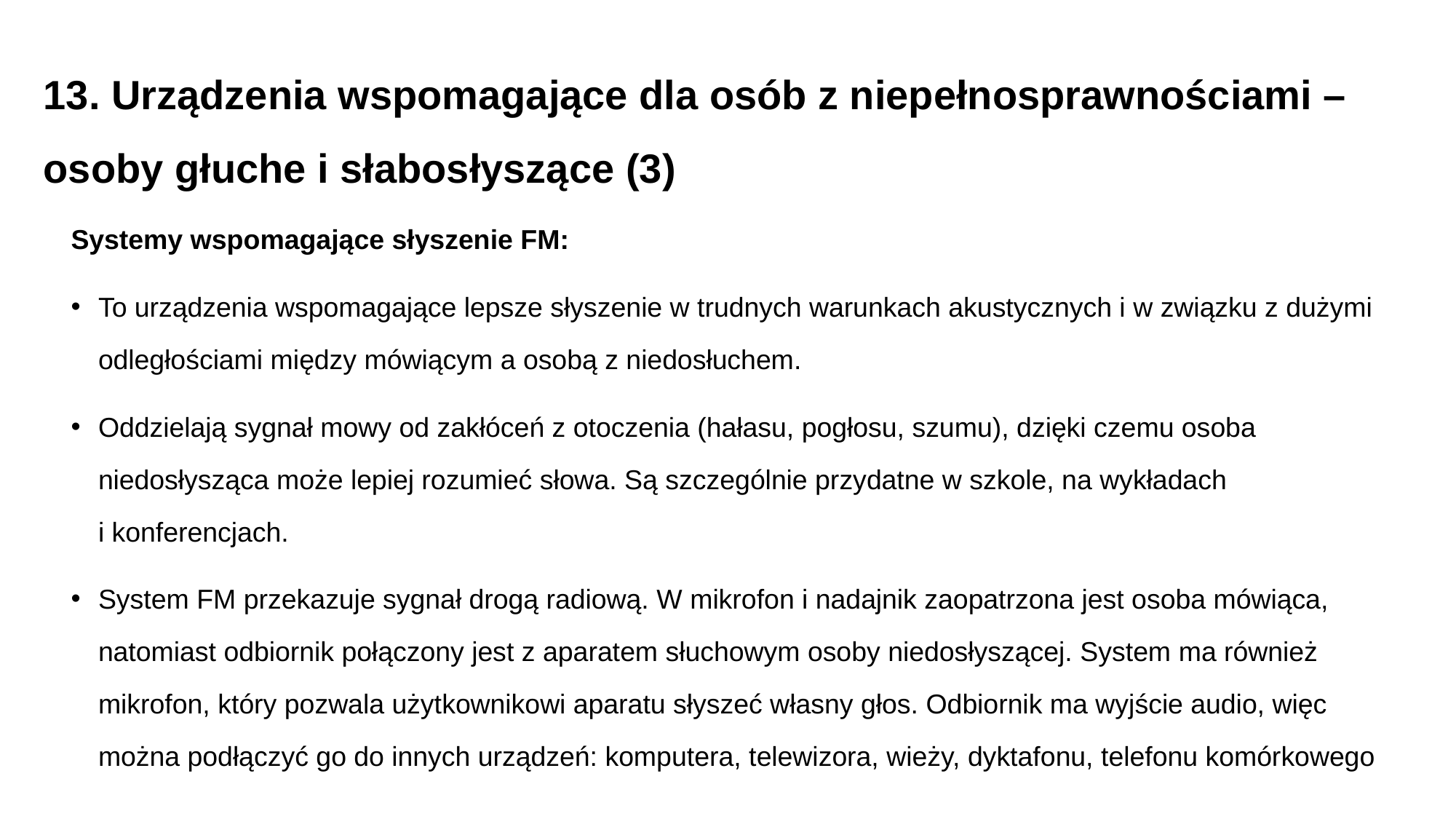

# 13. Urządzenia wspomagające dla osób z niepełnosprawnościami – osoby głuche i słabosłyszące (3)
Systemy wspomagające słyszenie FM:
To urządzenia wspomagające lepsze słyszenie w trudnych warunkach akustycznych i w związku z dużymi odległościami między mówiącym a osobą z niedosłuchem.
Oddzielają sygnał mowy od zakłóceń z otoczenia (hałasu, pogłosu, szumu), dzięki czemu osoba niedosłysząca może lepiej rozumieć słowa. Są szczególnie przydatne w szkole, na wykładach i konferencjach.
System FM przekazuje sygnał drogą radiową. W mikrofon i nadajnik zaopatrzona jest osoba mówiąca, natomiast odbiornik połączony jest z aparatem słuchowym osoby niedosłyszącej. System ma również mikrofon, który pozwala użytkownikowi aparatu słyszeć własny głos. Odbiornik ma wyjście audio, więc można podłączyć go do innych urządzeń: komputera, telewizora, wieży, dyktafonu, telefonu komórkowego